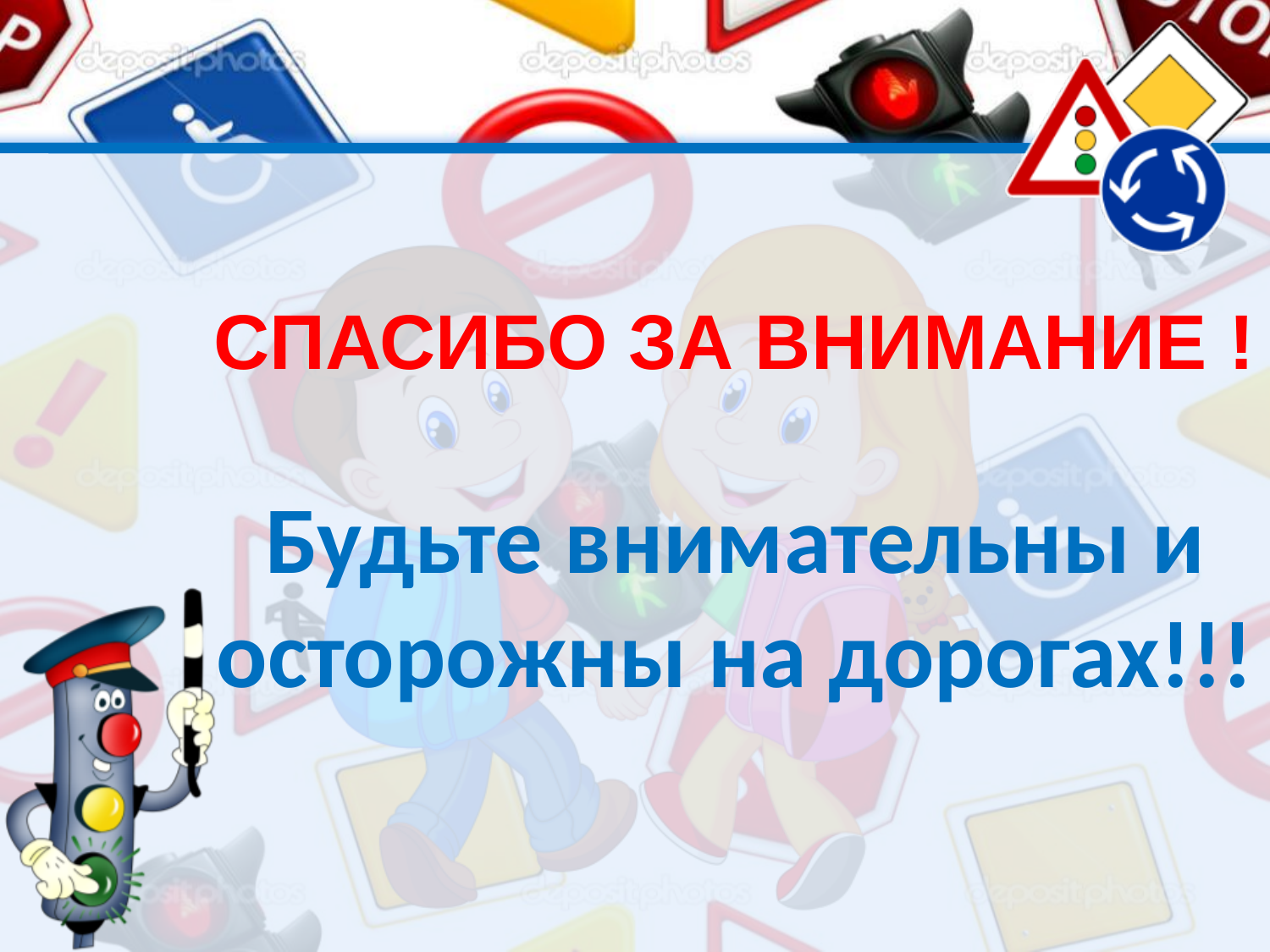

СПАСИБО ЗА ВНИМАНИЕ !

Будьте внимательны и осторожны на дорогах!!!